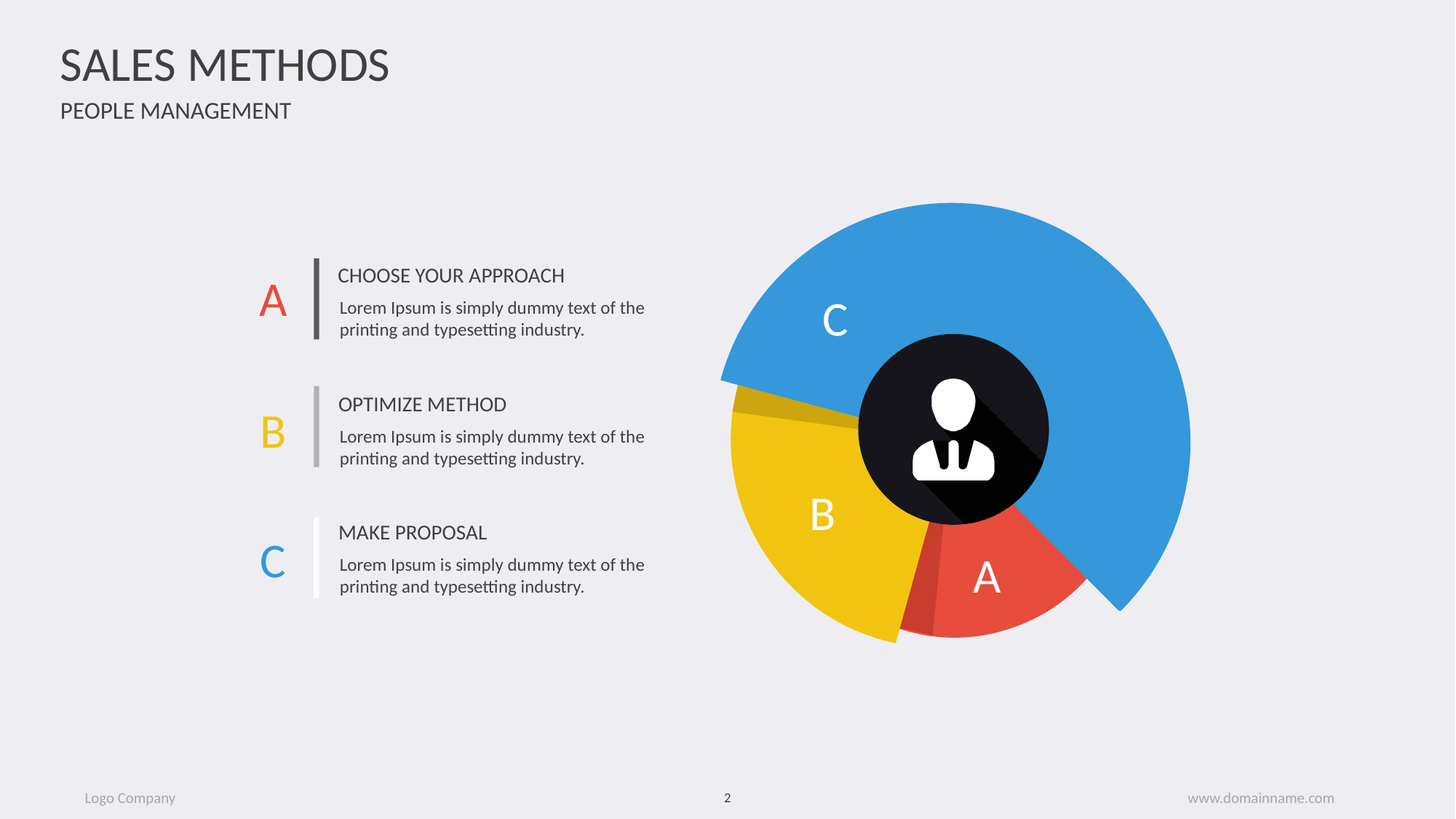

SALES METHODS
People Management

C

B
A
CHOOSE YOUR APPROACH

A
Lorem Ipsum is simply dummy text of the printing and typesetting industry.
OPTIMIZE METHOD

B
Lorem Ipsum is simply dummy text of the printing and typesetting industry.
MAKE PROPOSAL

C
Lorem Ipsum is simply dummy text of the printing and typesetting industry.
www.domainname.com
Logo Company
2